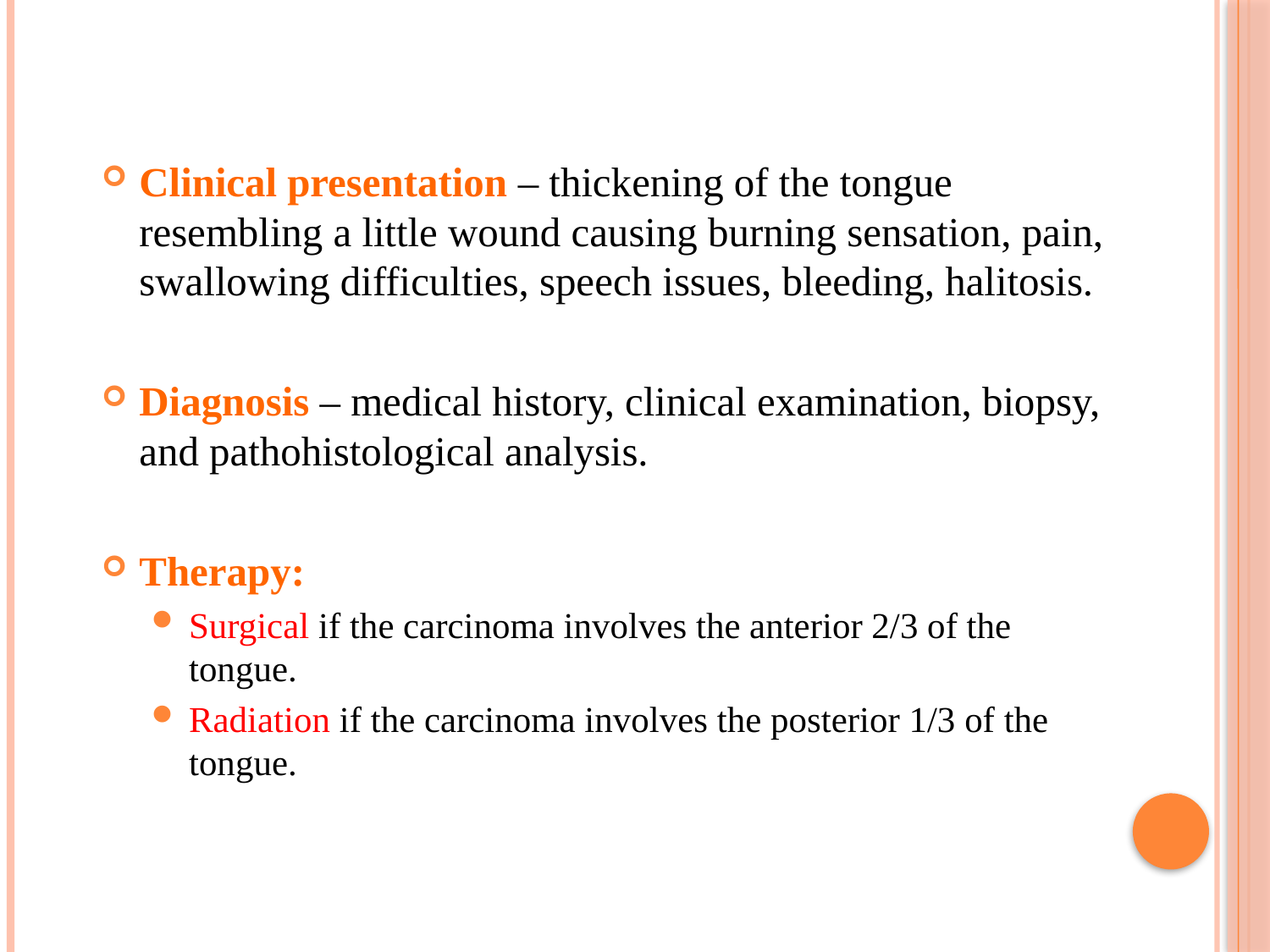

Clinical presentation – thickening of the tongue resembling a little wound causing burning sensation, pain, swallowing difficulties, speech issues, bleeding, halitosis.

Diagnosis – medical history, clinical examination, biopsy, and pathohistological analysis.

Therapy:
Surgical if the carcinoma involves the anterior 2/3 of the tongue.
Radiation if the carcinoma involves the posterior 1/3 of the tongue.